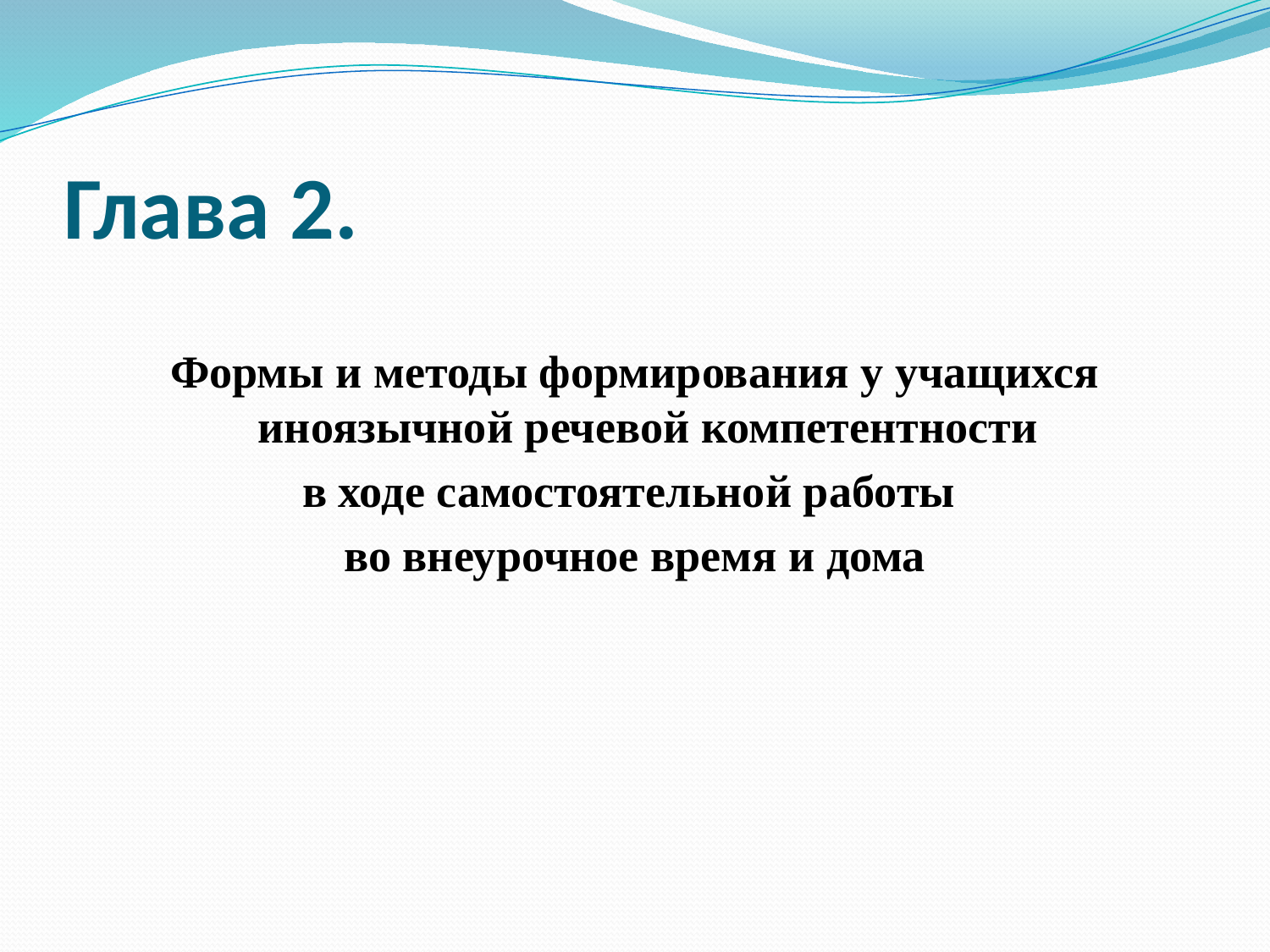

# Глава 2.
Формы и методы формирования у учащихся иноязычной речевой компетентности
в ходе самостоятельной работы
во внеурочное время и дома